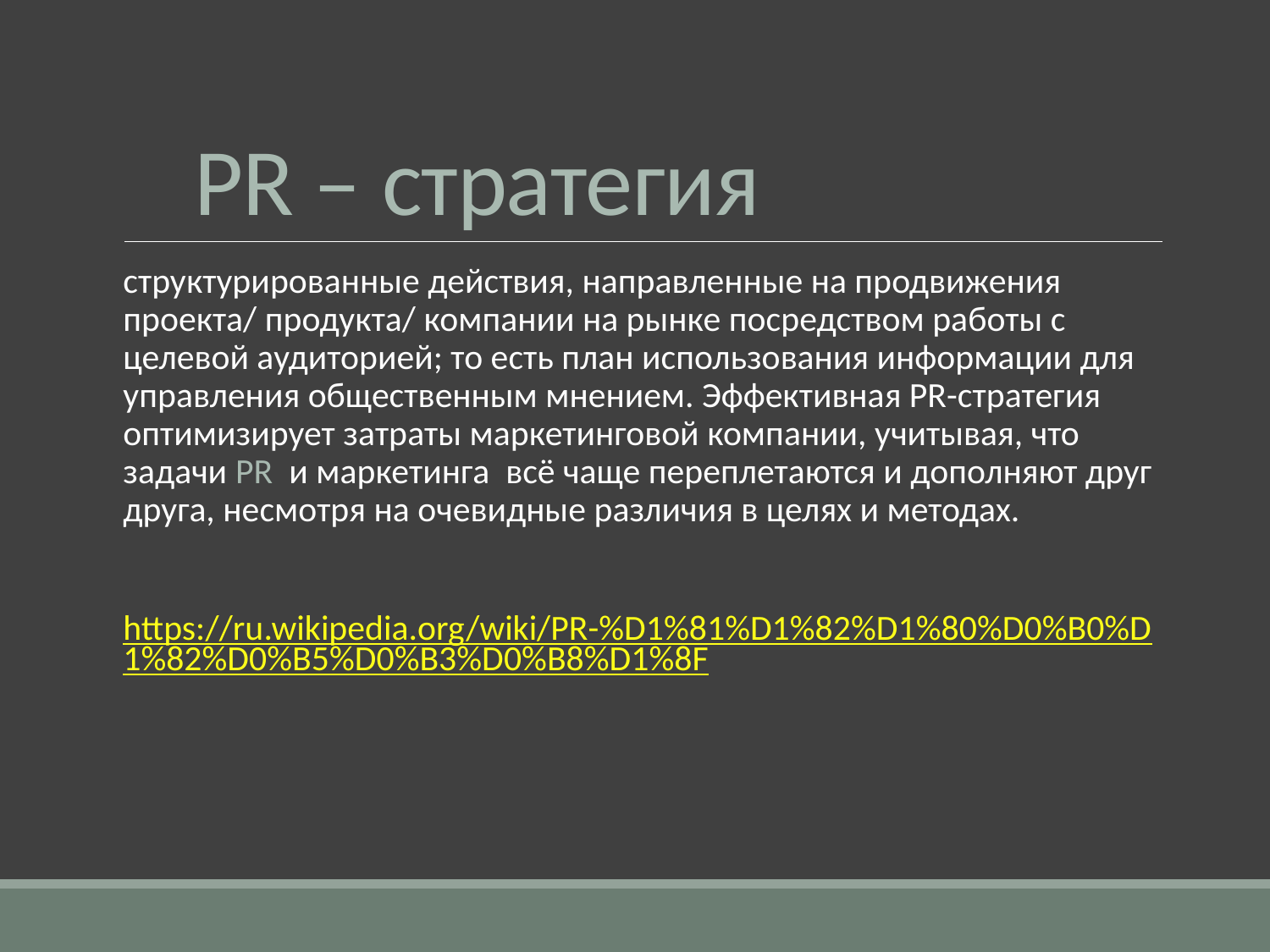

# PR – стратегия
структурированные действия, направленные на продвижения проекта/ продукта/ компании на рынке посредством работы с целевой аудиторией; то есть план использования информации для управления общественным мнением. Эффективная PR-стратегия оптимизирует затраты маркетинговой компании, учитывая, что задачи PR  и маркетинга  всё чаще переплетаются и дополняют друг друга, несмотря на очевидные различия в целях и методах.

https://ru.wikipedia.org/wiki/PR-%D1%81%D1%82%D1%80%D0%B0%D1%82%D0%B5%D0%B3%D0%B8%D1%8F